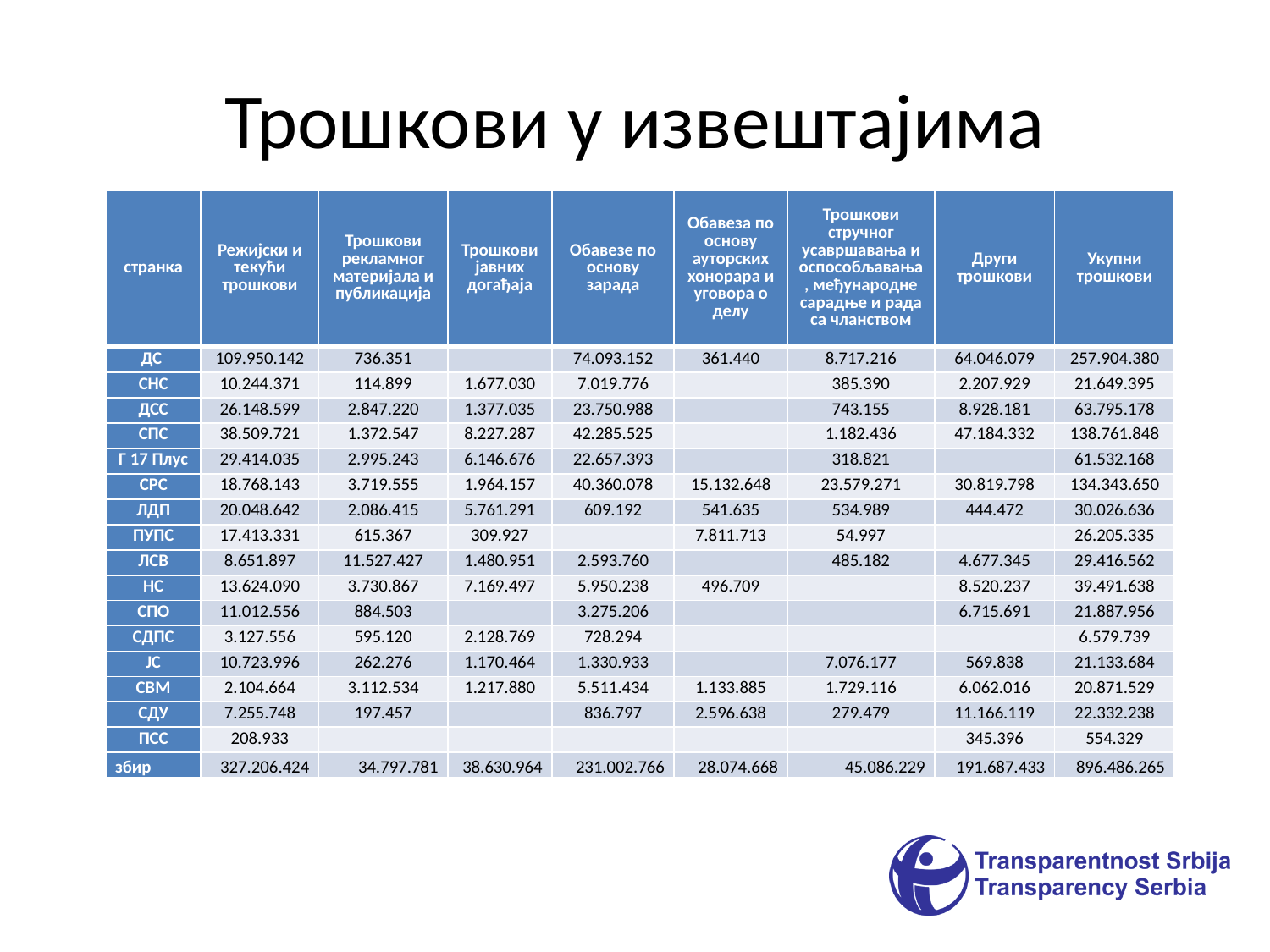

# Трошкови у извештајима
| странка | Режијски и текући трошкови | Трошкови рекламног материјала и публикација | Трошкови јавних догађаја | Обавезе по основу зарада | Обавеза по основу ауторских хонорара и уговора о делу | Трошкови стручног усавршавања и оспособљавања, међународне сарадње и рада са чланством | Други трошкови | Укупни трошкови |
| --- | --- | --- | --- | --- | --- | --- | --- | --- |
| ДС | 109.950.142 | 736.351 |  | 74.093.152 | 361.440 | 8.717.216 | 64.046.079 | 257.904.380 |
| СНС | 10.244.371 | 114.899 | 1.677.030 | 7.019.776 |  | 385.390 | 2.207.929 | 21.649.395 |
| ДСС | 26.148.599 | 2.847.220 | 1.377.035 | 23.750.988 |  | 743.155 | 8.928.181 | 63.795.178 |
| СПС | 38.509.721 | 1.372.547 | 8.227.287 | 42.285.525 |  | 1.182.436 | 47.184.332 | 138.761.848 |
| Г 17 Плус | 29.414.035 | 2.995.243 | 6.146.676 | 22.657.393 |  | 318.821 |  | 61.532.168 |
| СРС | 18.768.143 | 3.719.555 | 1.964.157 | 40.360.078 | 15.132.648 | 23.579.271 | 30.819.798 | 134.343.650 |
| ЛДП | 20.048.642 | 2.086.415 | 5.761.291 | 609.192 | 541.635 | 534.989 | 444.472 | 30.026.636 |
| ПУПС | 17.413.331 | 615.367 | 309.927 |  | 7.811.713 | 54.997 |  | 26.205.335 |
| ЛСВ | 8.651.897 | 11.527.427 | 1.480.951 | 2.593.760 |  | 485.182 | 4.677.345 | 29.416.562 |
| НС | 13.624.090 | 3.730.867 | 7.169.497 | 5.950.238 | 496.709 |  | 8.520.237 | 39.491.638 |
| СПО | 11.012.556 | 884.503 |  | 3.275.206 |  |  | 6.715.691 | 21.887.956 |
| СДПС | 3.127.556 | 595.120 | 2.128.769 | 728.294 |  |  |  | 6.579.739 |
| ЈС | 10.723.996 | 262.276 | 1.170.464 | 1.330.933 |  | 7.076.177 | 569.838 | 21.133.684 |
| СВМ | 2.104.664 | 3.112.534 | 1.217.880 | 5.511.434 | 1.133.885 | 1.729.116 | 6.062.016 | 20.871.529 |
| СДУ | 7.255.748 | 197.457 |  | 836.797 | 2.596.638 | 279.479 | 11.166.119 | 22.332.238 |
| ПСС | 208.933 |  |  |  |  |  | 345.396 | 554.329 |
| збир | 327.206.424 | 34.797.781 | 38.630.964 | 231.002.766 | 28.074.668 | 45.086.229 | 191.687.433 | 896.486.265 |